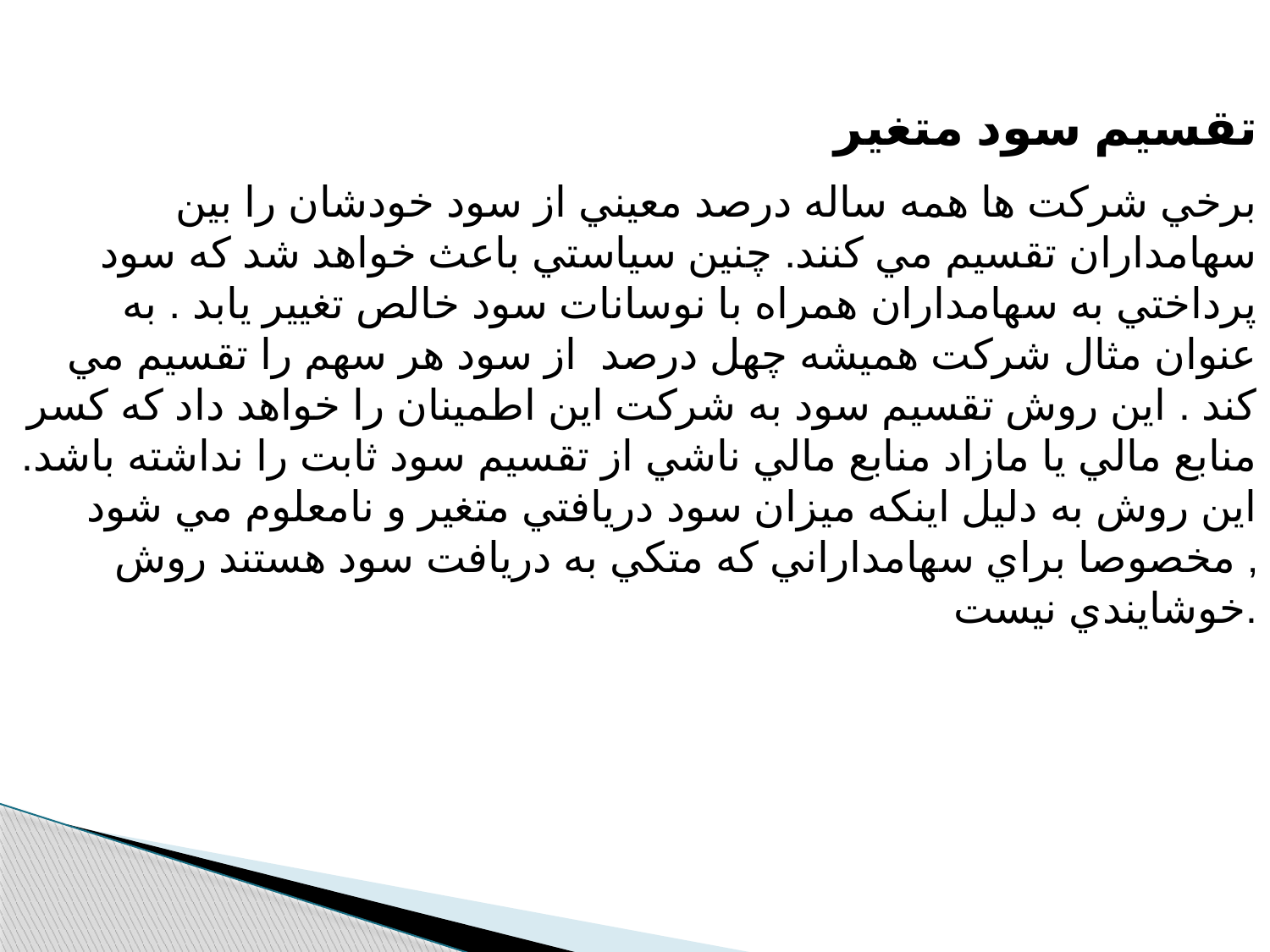

تقسيم سود متغير
برخي شركت ها همه ساله درصد معيني از سود خودشان را بين سهامداران تقسيم مي كنند. چنين سياستي باعث خواهد شد كه سود پرداختي به سهامداران همراه با نوسانات سود خالص تغيير يابد . به عنوان مثال شركت هميشه چهل درصد  از سود هر سهم را تقسيم مي كند . اين روش تقسيم سود به شركت اين اطمينان را خواهد داد كه كسر منابع مالي يا مازاد منابع مالي ناشي از تقسيم سود ثابت را نداشته باشد. اين روش به دليل اينكه ميزان سود دريافتي متغير و نامعلوم مي شود ‚ مخصوصا براي سهامداراني كه متكي به دريافت سود هستند روش خوشايندي نيست.